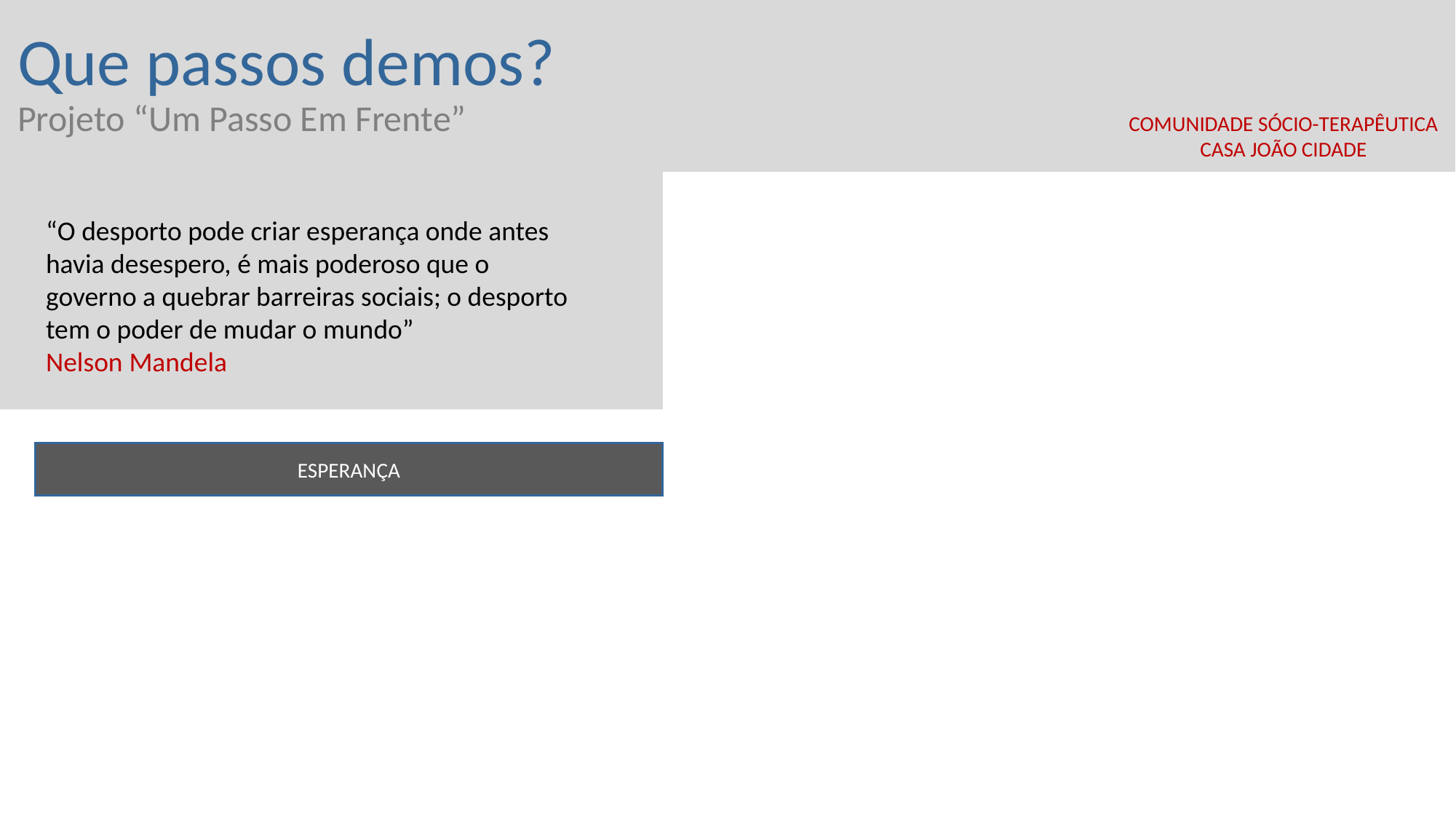

# Que passos demos? Projeto “Um Passo Em Frente”
COMUNIDADE SÓCIO-TERAPÊUTICA
 CASA JOÃO CIDADE

“O desporto pode criar esperança onde antes havia desespero, é mais poderoso que o governo a quebrar barreiras sociais; o desporto tem o poder de mudar o mundo”
Nelson Mandela
ESPERANÇA